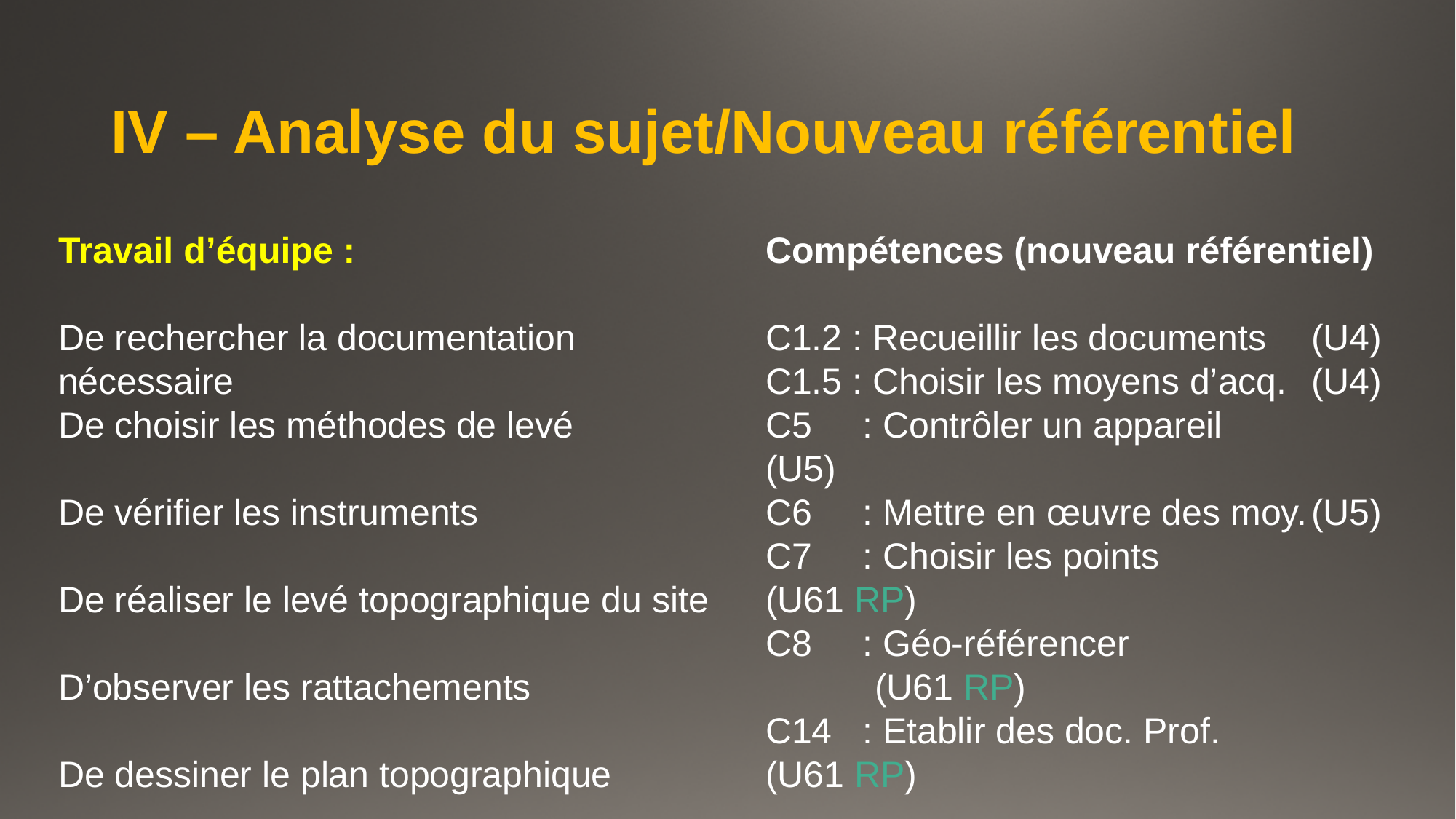

# IV – Analyse du sujet/Nouveau référentiel
Travail d’équipe :
De rechercher la documentation nécessaire
De choisir les méthodes de levé
De vérifier les instruments
De réaliser le levé topographique du site

D’observer les rattachements
De dessiner le plan topographique
Compétences (nouveau référentiel)

C1.2 : Recueillir les documents  	(U4)
C1.5 : Choisir les moyens d’acq. 	(U4)
C5     : Contrôler un appareil          	(U5)
C6     : Mettre en œuvre des moy.	(U5)
C7     : Choisir les points 			(U61 RP)
C8     : Géo-référencer				(U61 RP)
C14   : Etablir des doc. Prof. 		(U61 RP)